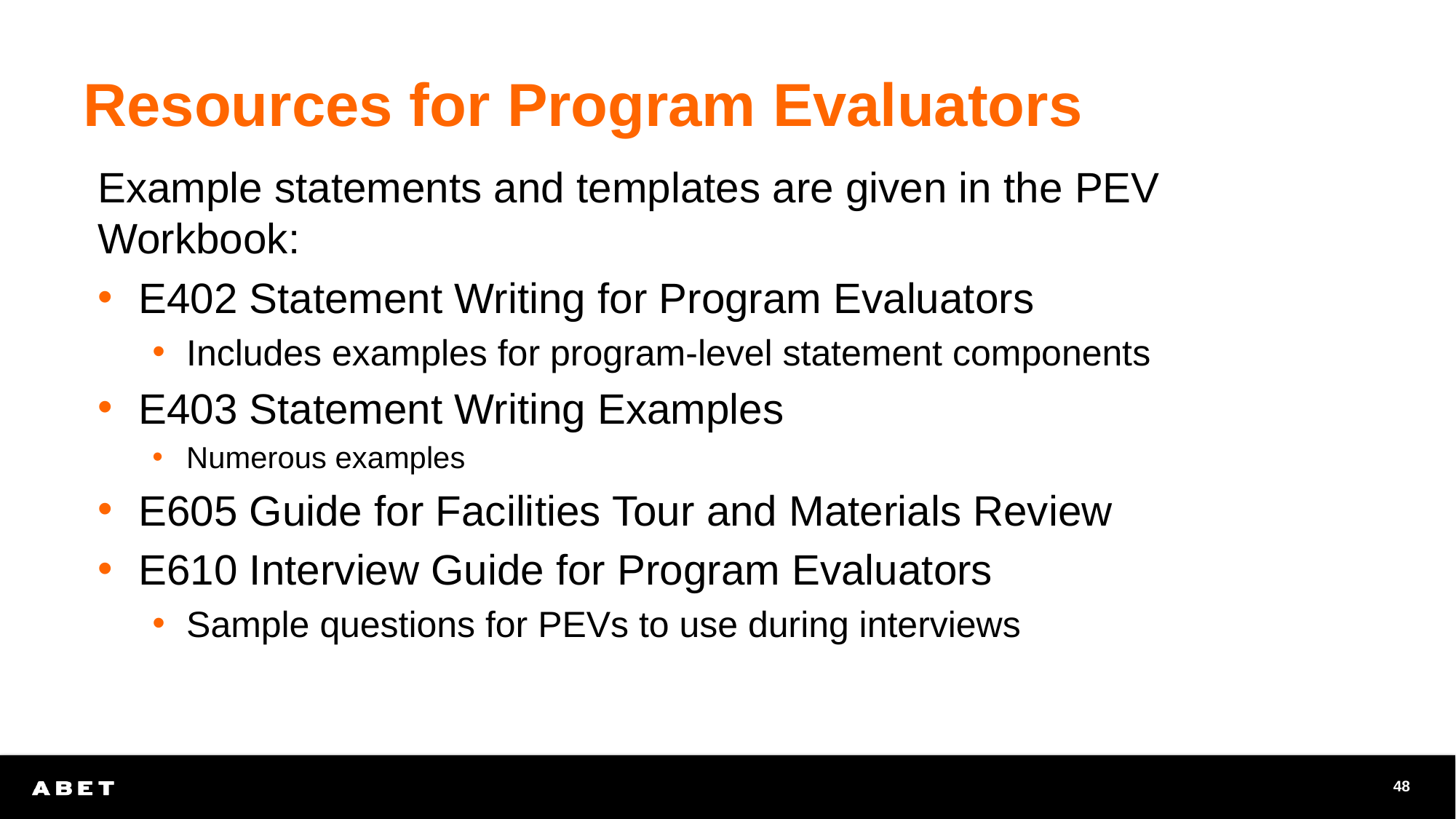

# Resources for Program Evaluators
Example statements and templates are given in the PEV Workbook:
E402 Statement Writing for Program Evaluators
Includes examples for program-level statement components
E403 Statement Writing Examples
Numerous examples
E605 Guide for Facilities Tour and Materials Review
E610 Interview Guide for Program Evaluators
Sample questions for PEVs to use during interviews